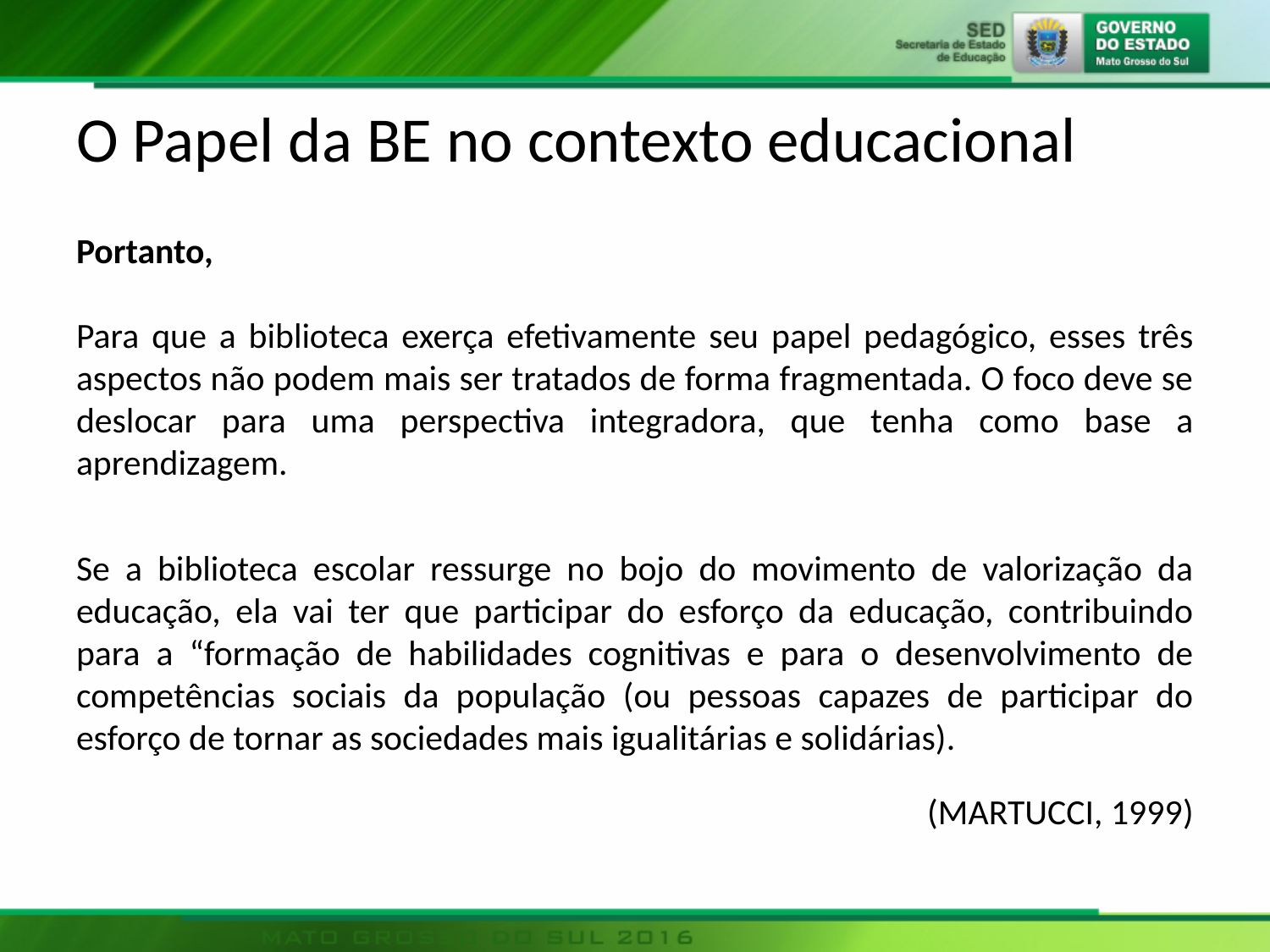

# O Papel da BE no contexto educacional
Portanto,

Para que a biblioteca exerça efetivamente seu papel pedagógico, esses três aspectos não podem mais ser tratados de forma fragmentada. O foco deve se deslocar para uma perspectiva integradora, que tenha como base a aprendizagem.

Se a biblioteca escolar ressurge no bojo do movimento de valorização da educação, ela vai ter que participar do esforço da educação, contribuindo para a “formação de habilidades cognitivas e para o desenvolvimento de competências sociais da população (ou pessoas capazes de participar do esforço de tornar as sociedades mais igualitárias e solidárias).

(MARTUCCI, 1999)